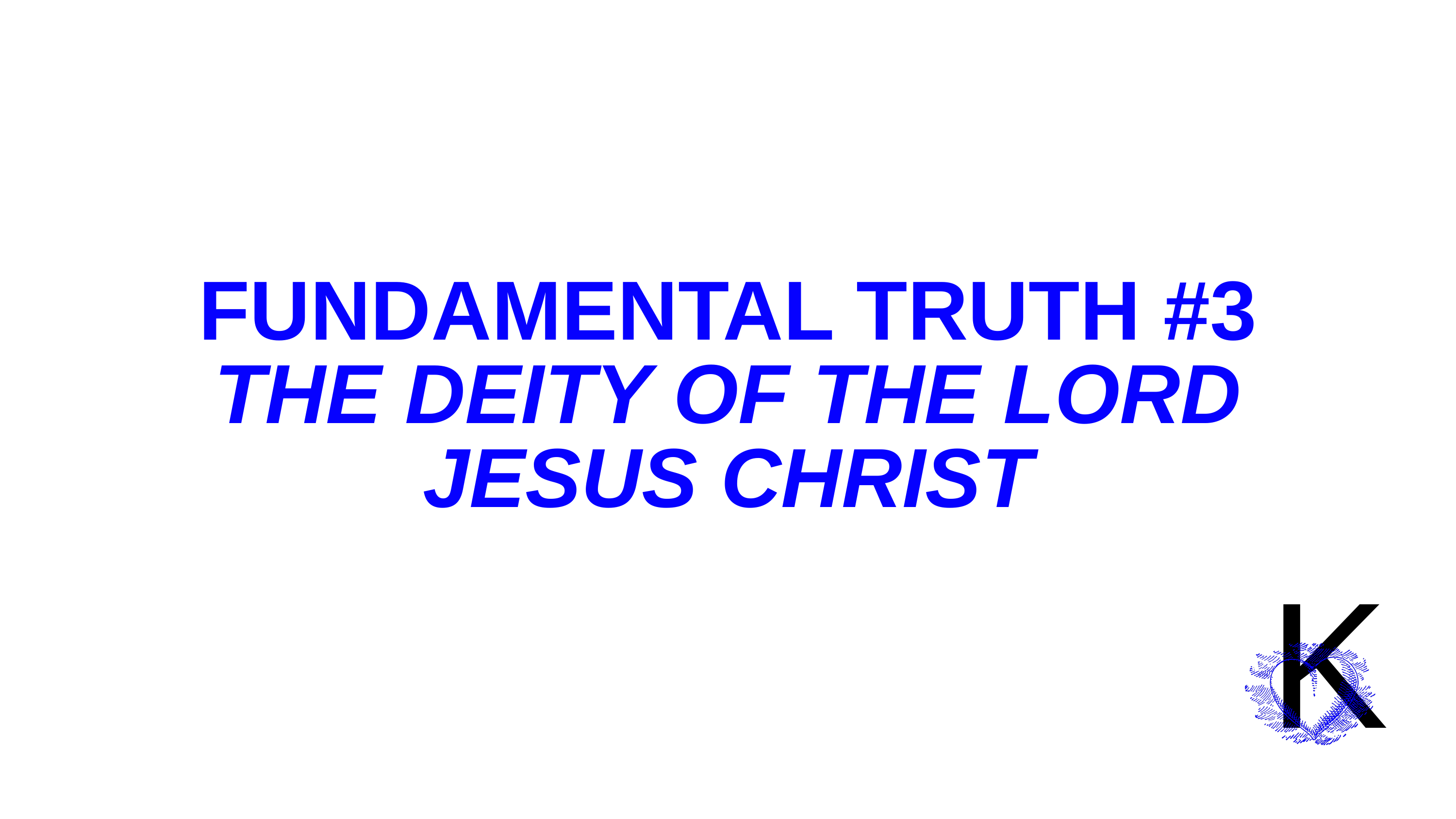

FUNDAMENTAL TRUTH #3
THE DEITY OF THE LORD JESUS CHRIST
K